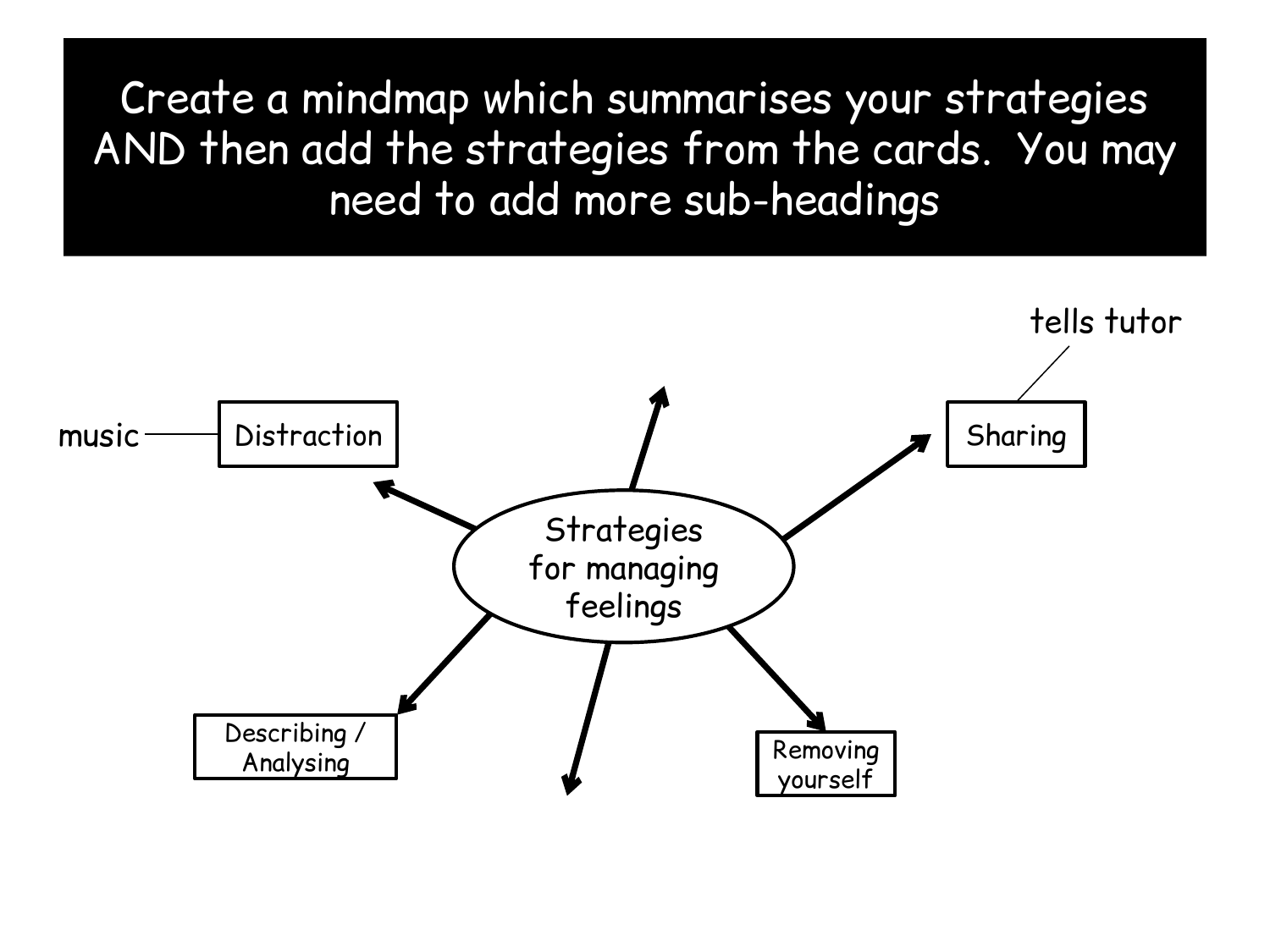

# Create a mindmap which summarises your strategies AND then add the strategies from the cards.  You may need to add more sub-headings
tells tutor
Distraction
Sharing
Strategies for managing feelings
Describing / Analysing
Removing yourself
music